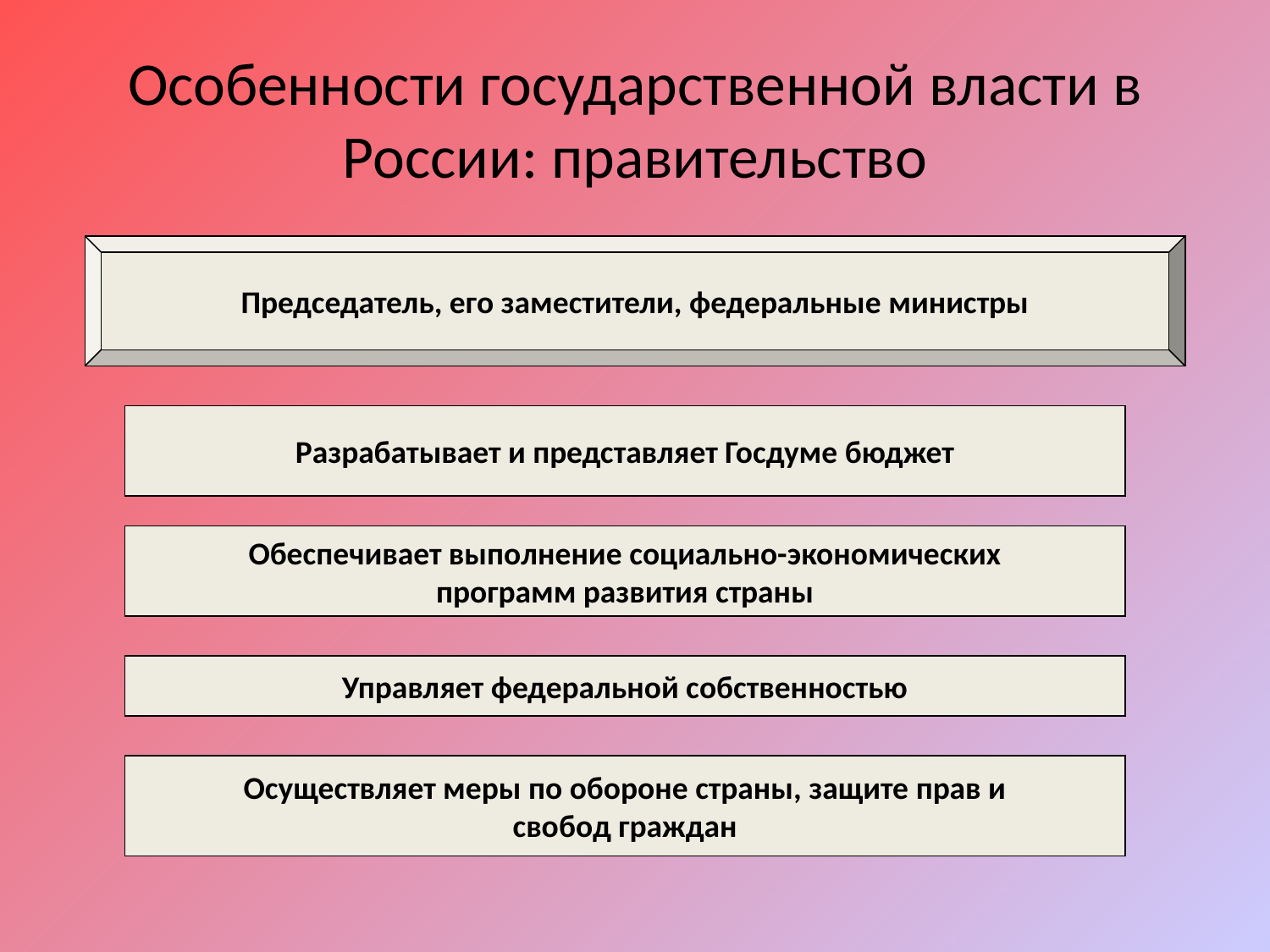

# Особенности государственной власти в России: правительство
Председатель, его заместители, федеральные министры
Разрабатывает и представляет Госдуме бюджет
Обеспечивает выполнение социально-экономических
программ развития страны
Управляет федеральной собственностью
Осуществляет меры по обороне страны, защите прав и
свобод граждан